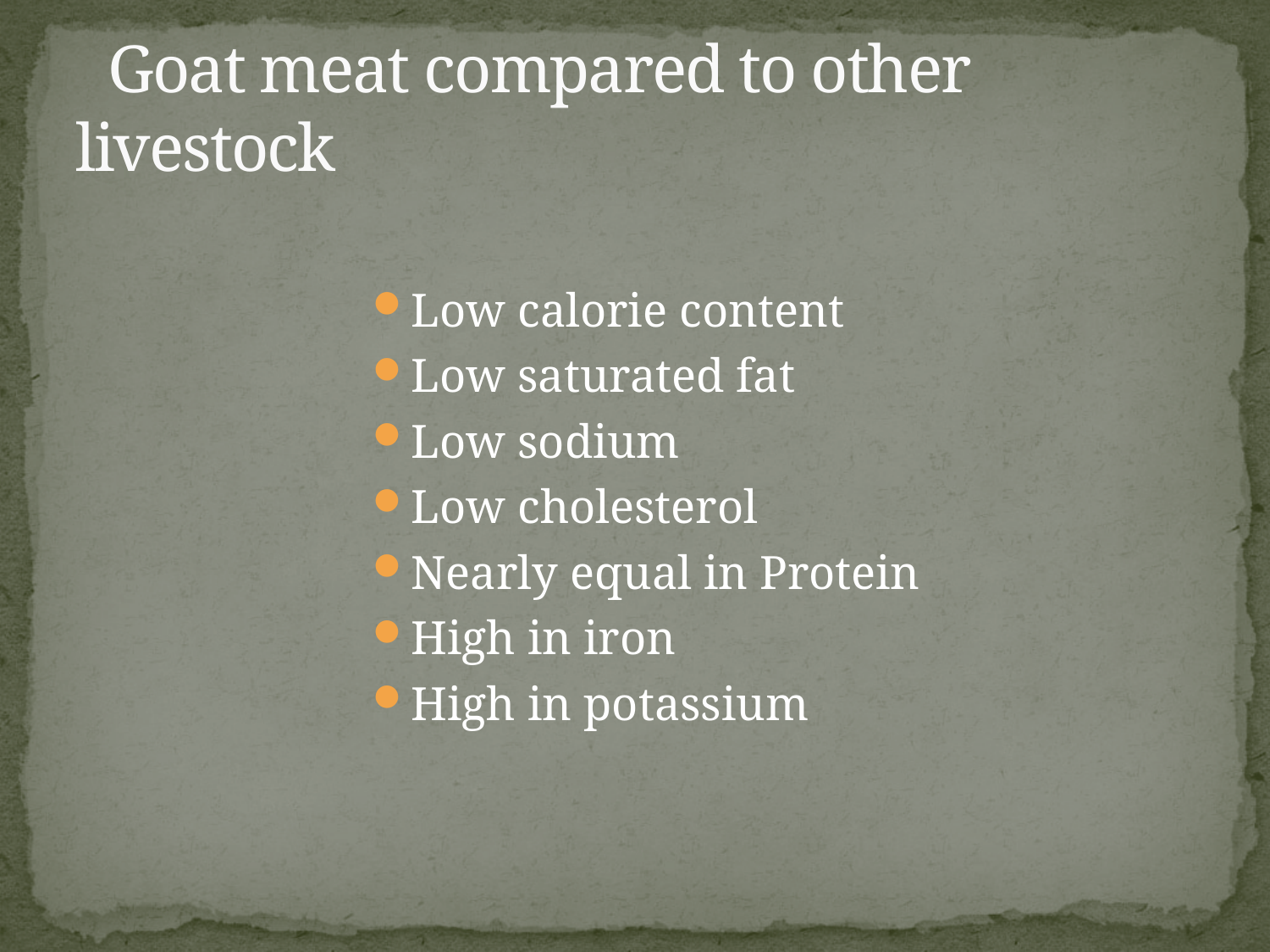

# Goat meat compared to other livestock
Low calorie content
Low saturated fat
Low sodium
Low cholesterol
Nearly equal in Protein
High in iron
High in potassium